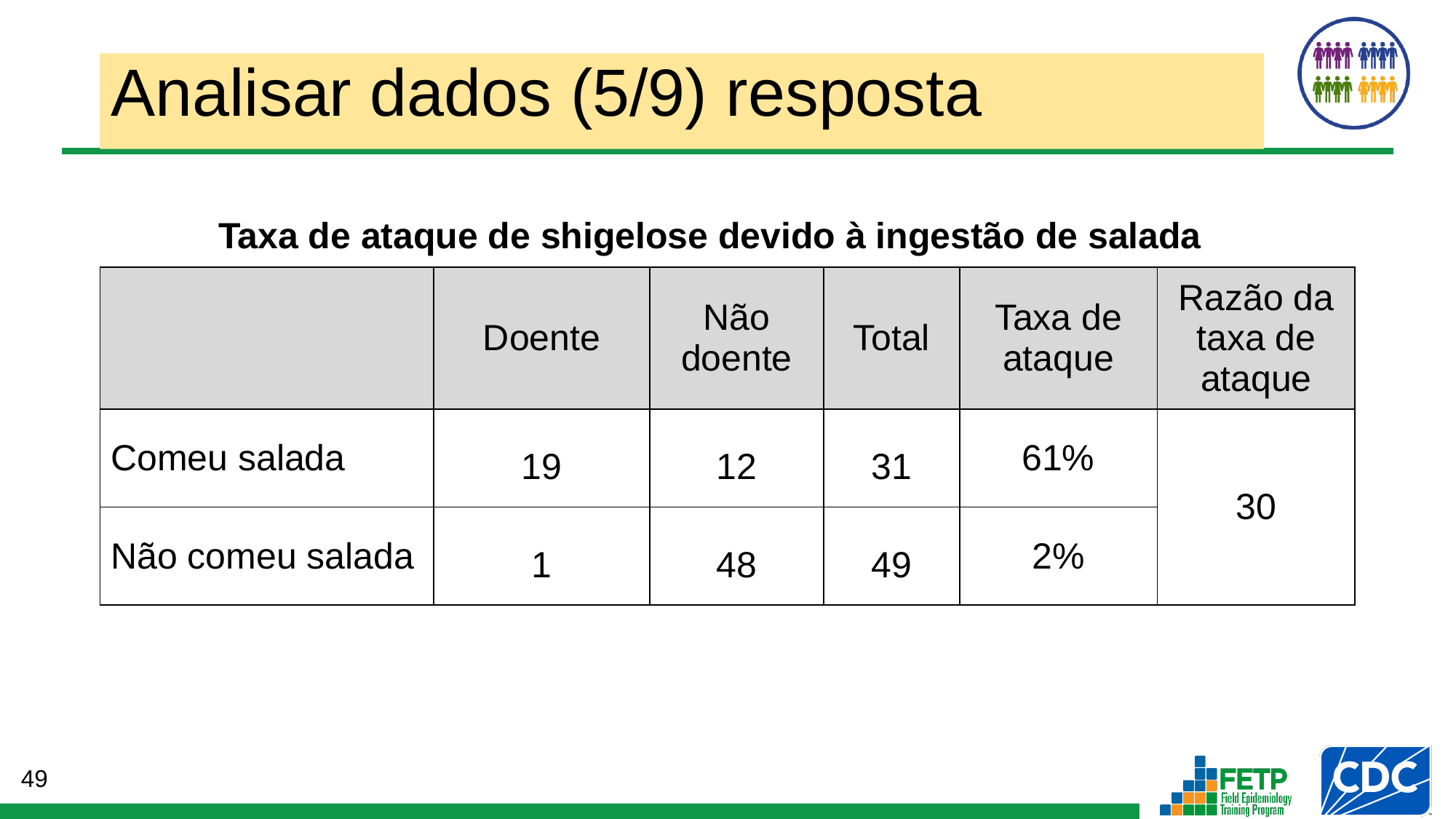

# Analisar dados (5/9) resposta

Taxa de ataque de shigelose devido à ingestão de salada

|  | Doente | Não doente | Total | Taxa de ataque | Razão da taxa de ataque |
| --- | --- | --- | --- | --- | --- |
| Comeu salada | 19 | 12 | 31 | 61% | 30 |
| Não comeu salada | 1 | 48 | 49 | 2% |  |